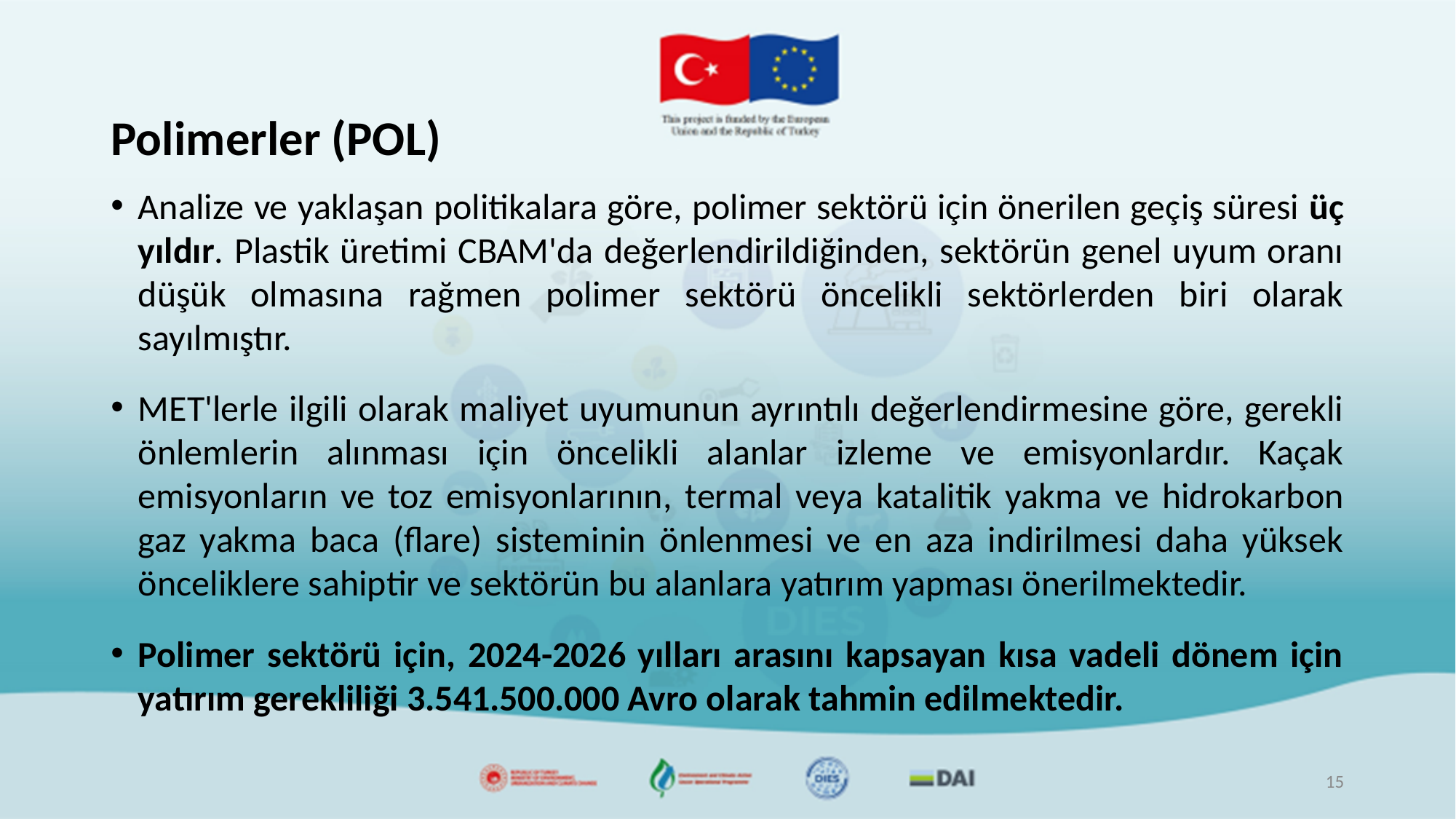

# Polimerler (POL)
Analize ve yaklaşan politikalara göre, polimer sektörü için önerilen geçiş süresi üç yıldır. Plastik üretimi CBAM'da değerlendirildiğinden, sektörün genel uyum oranı düşük olmasına rağmen polimer sektörü öncelikli sektörlerden biri olarak sayılmıştır.
MET'lerle ilgili olarak maliyet uyumunun ayrıntılı değerlendirmesine göre, gerekli önlemlerin alınması için öncelikli alanlar izleme ve emisyonlardır. Kaçak emisyonların ve toz emisyonlarının, termal veya katalitik yakma ve hidrokarbon gaz yakma baca (flare) sisteminin önlenmesi ve en aza indirilmesi daha yüksek önceliklere sahiptir ve sektörün bu alanlara yatırım yapması önerilmektedir.
Polimer sektörü için, 2024-2026 yılları arasını kapsayan kısa vadeli dönem için yatırım gerekliliği 3.541.500.000 Avro olarak tahmin edilmektedir.
15